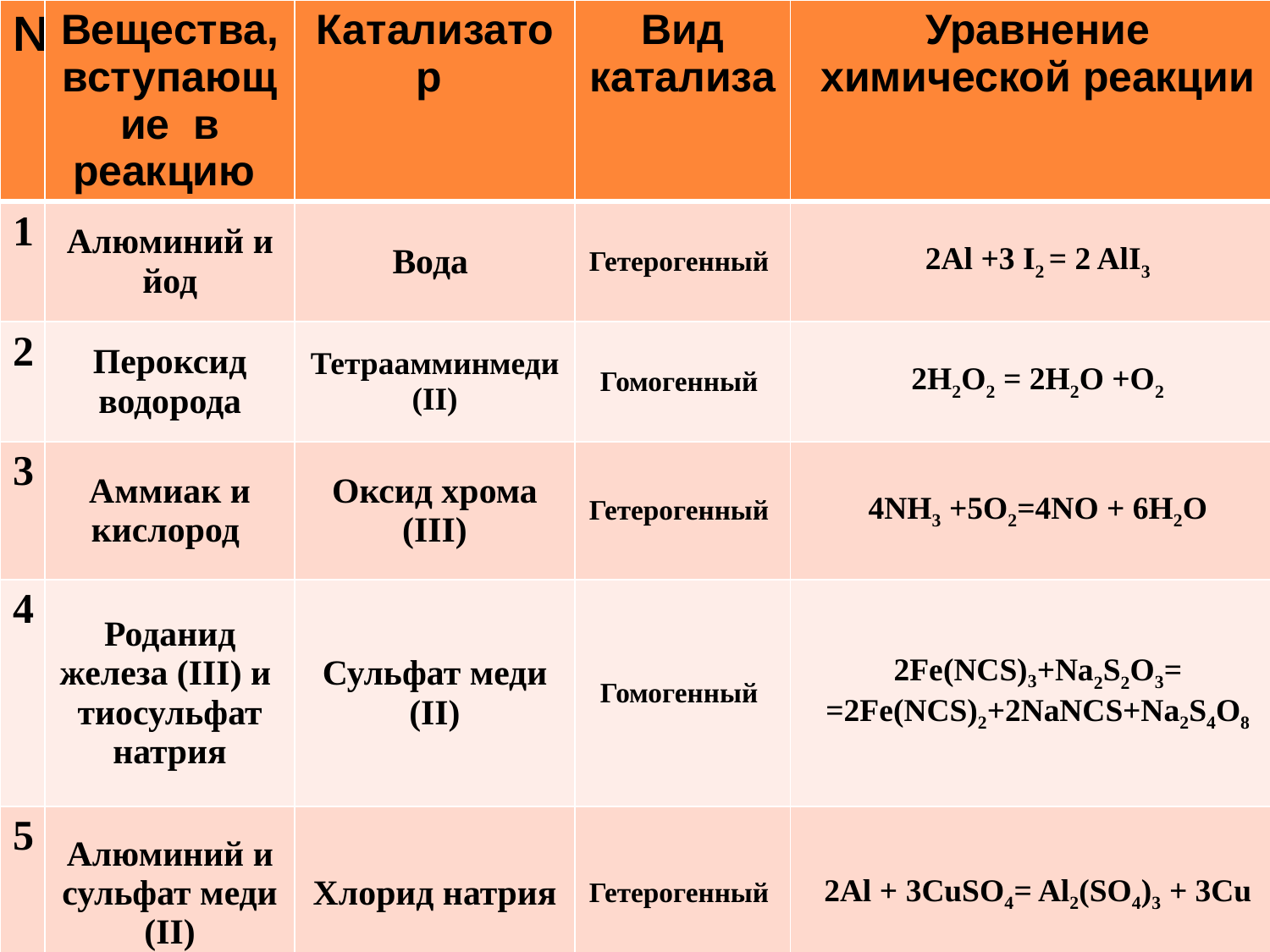

| № | Вещества, вступающие в реакцию | Катализатор | Вид катализа | Уравнение химической реакции |
| --- | --- | --- | --- | --- |
| 1 | Алюминий и йод | Вода | Гетерогенный | 2Al +3 I2 = 2 AlI3 |
| 2 | Пероксид водорода | Тетраамминмеди (II) | Гомогенный | 2Н2О2 = 2Н2О +О2 |
| 3 | Аммиак и кислород | Оксид хрома (III) | Гетерогенный | 4NH3 +5O2=4NO + 6H2O |
| 4 | Роданид железа (III) и тиосульфат натрия | Сульфат меди (II) | Гомогенный | 2Fe(NCS)3+Na2S2O3= =2Fe(NCS)2+2NaNCS+Na2S4O8 |
| 5 | Алюминий и сульфат меди (II) | Хлорид натрия | Гетерогенный | 2Al + 3CuSO4= Al2(SO4)3 + 3Cu |